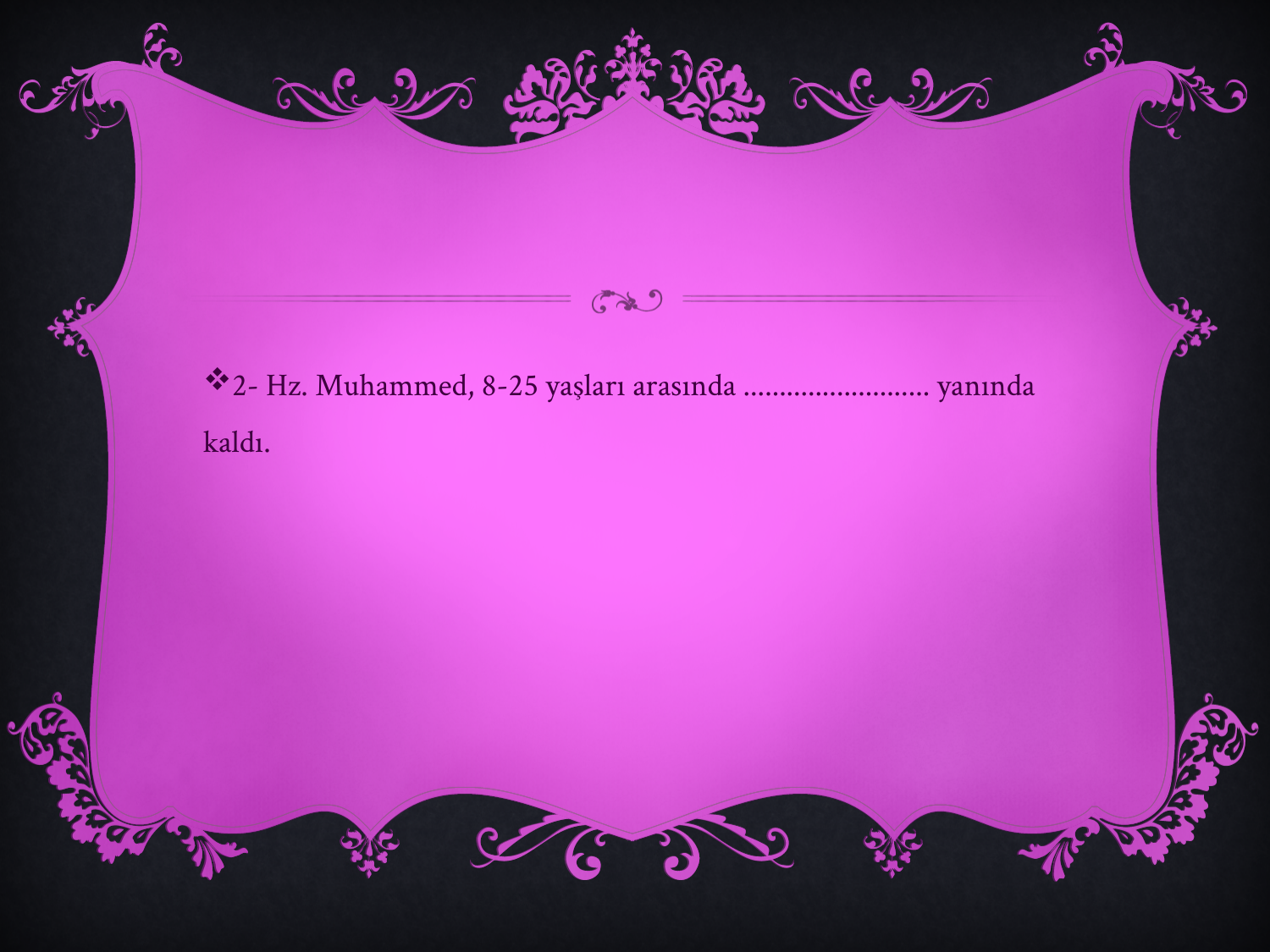

#
2- Hz. Muhammed, 8-25 yaşları arasında .......................... yanında kaldı.